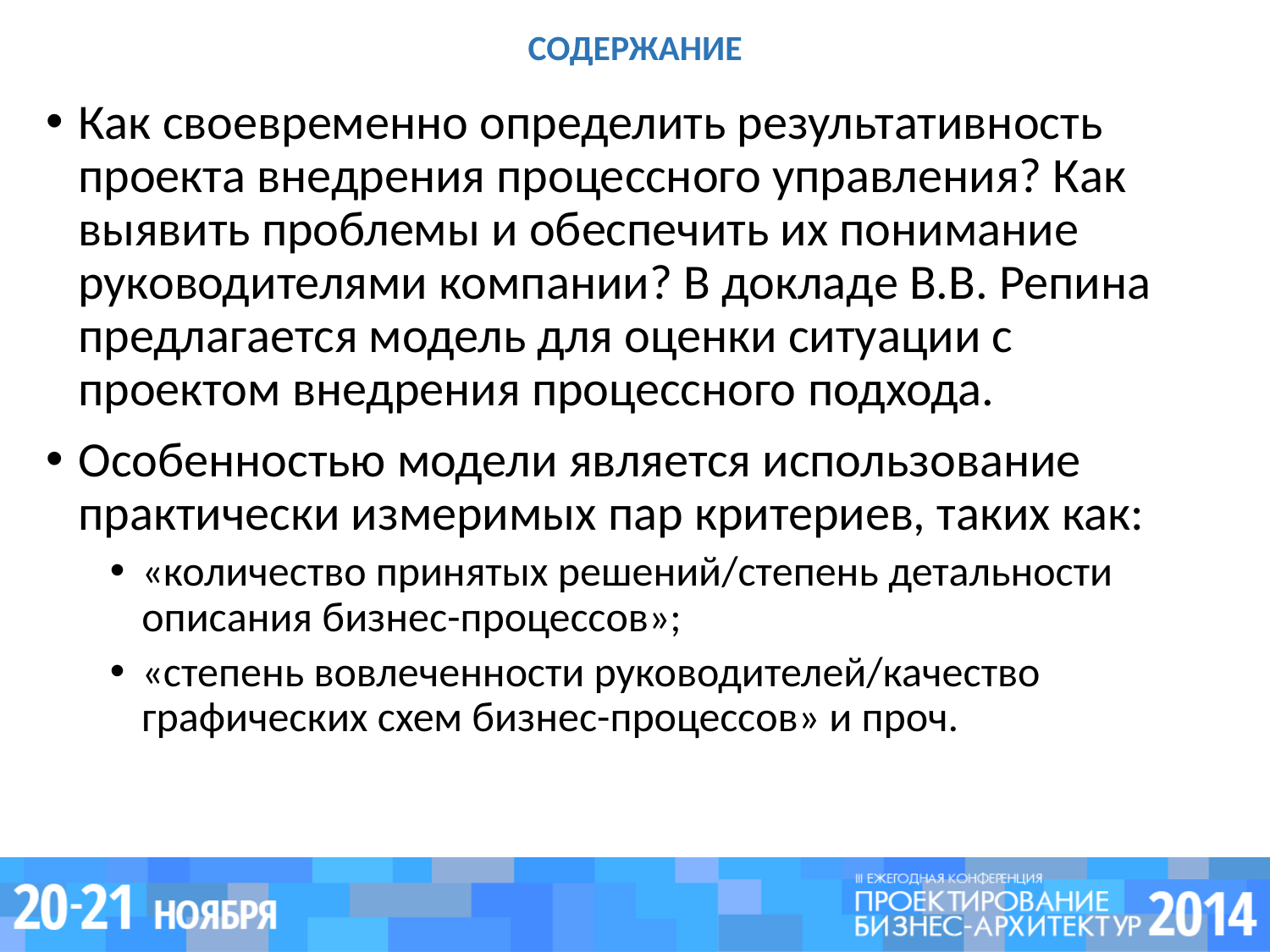

# СОДЕРЖАНИЕ
Как своевременно определить результативность проекта внедрения процессного управления? Как выявить проблемы и обеспечить их понимание руководителями компании? В докладе В.В. Репина предлагается модель для оценки ситуации с проектом внедрения процессного подхода.
Особенностью модели является использование практически измеримых пар критериев, таких как:
«количество принятых решений/степень детальности описания бизнес-процессов»;
«степень вовлеченности руководителей/качество графических схем бизнес-процессов» и проч.